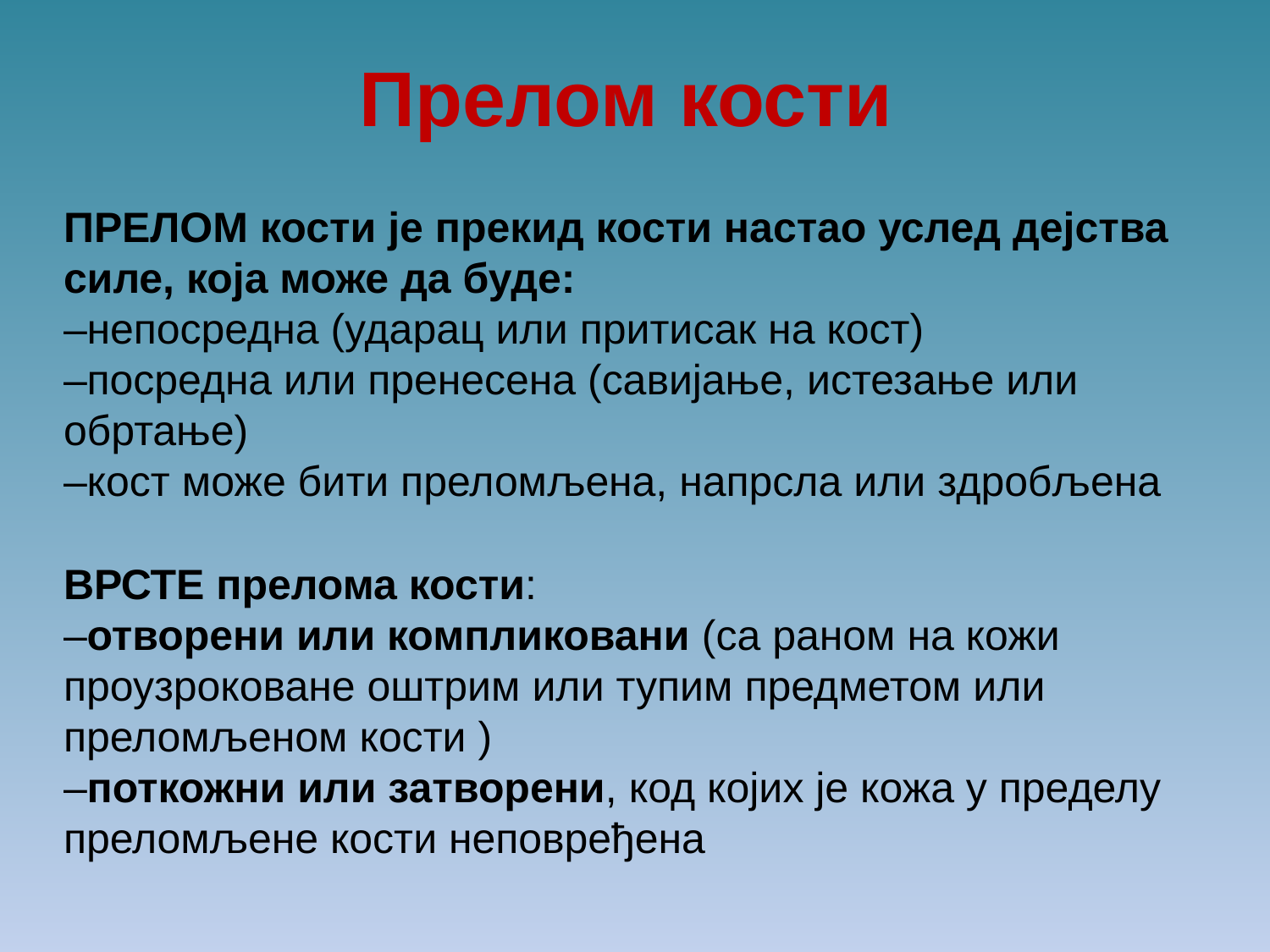

Прелом кости
ПРЕЛОМ кости је прекид кости настао услед дејства
силе, која може да буде:
–непосредна (ударац или притисак на кост)
–посредна или пренесена (савијање, истезање или
обртање)
–кост може бити преломљена, напрсла или здробљена
ВРСТЕ прелома кости:
–отворени или компликовани (са раном на кожи
проузроковане оштрим или тупим предметом или
преломљеном кости )
–поткожни или затворени, код којих је кожа у пределу
преломљене кости неповређена